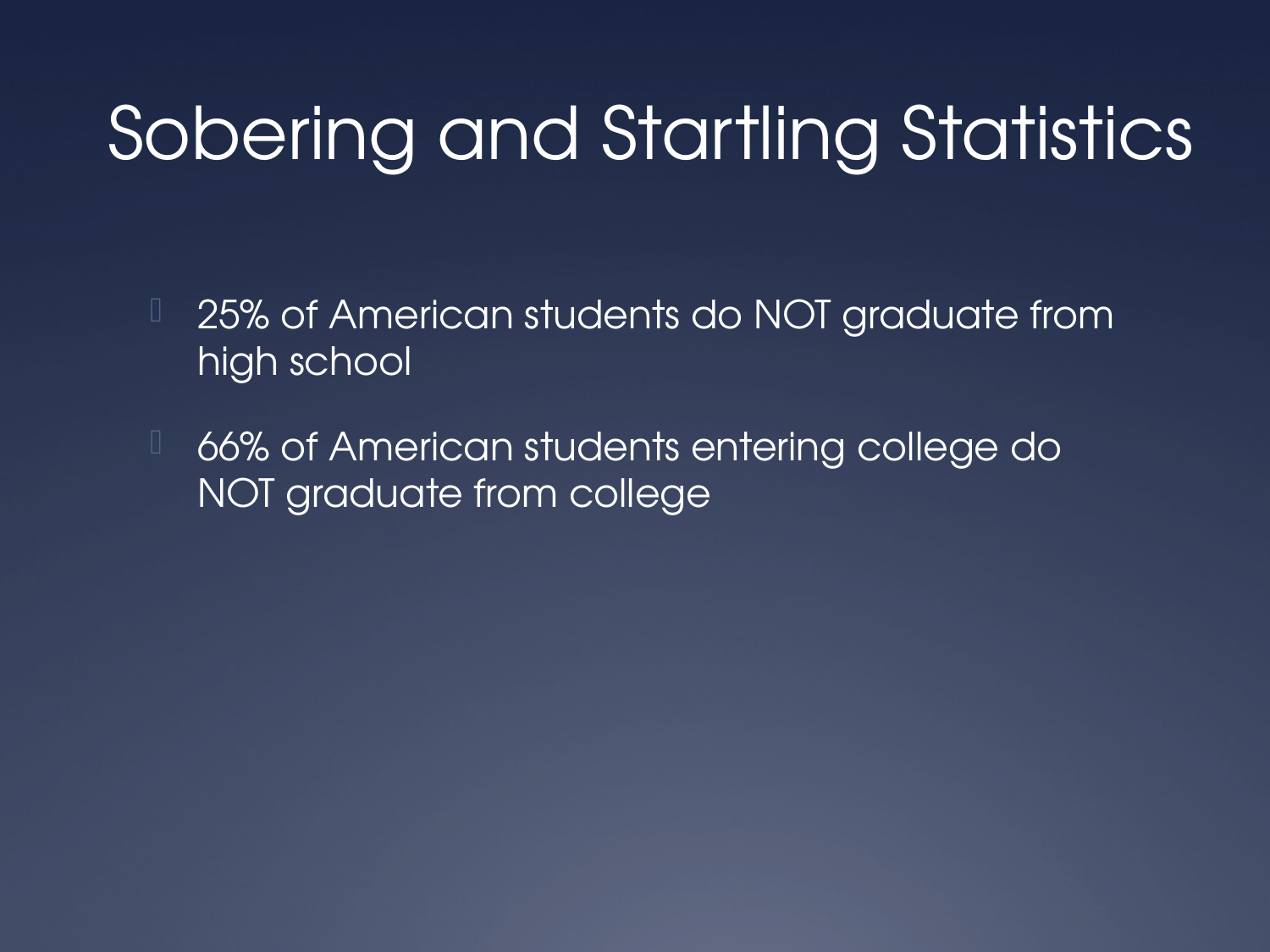

# Sobering and Startling Statistics
25% of American students do NOT graduate from high school
66% of American students entering college do NOT graduate from college